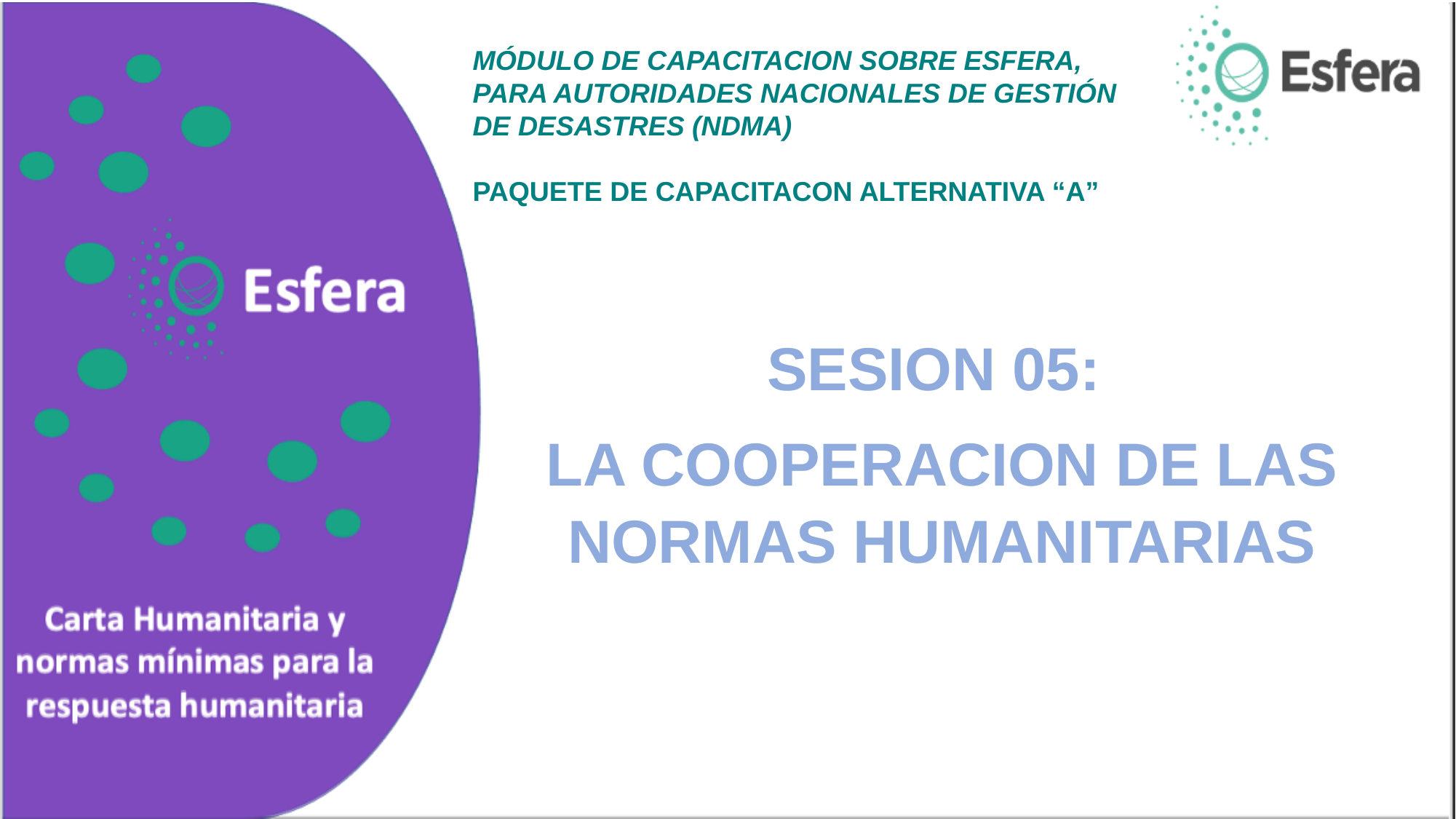

MÓDULO DE CAPACITACION SOBRE ESFERA,
PARA AUTORIDADES NACIONALES DE GESTIÓN DE DESASTRES (NDMA)

PAQUETE DE CAPACITACON ALTERNATIVA “A”

SESION 05:
LA COOPERACION DE LAS NORMAS HUMANITARIAS